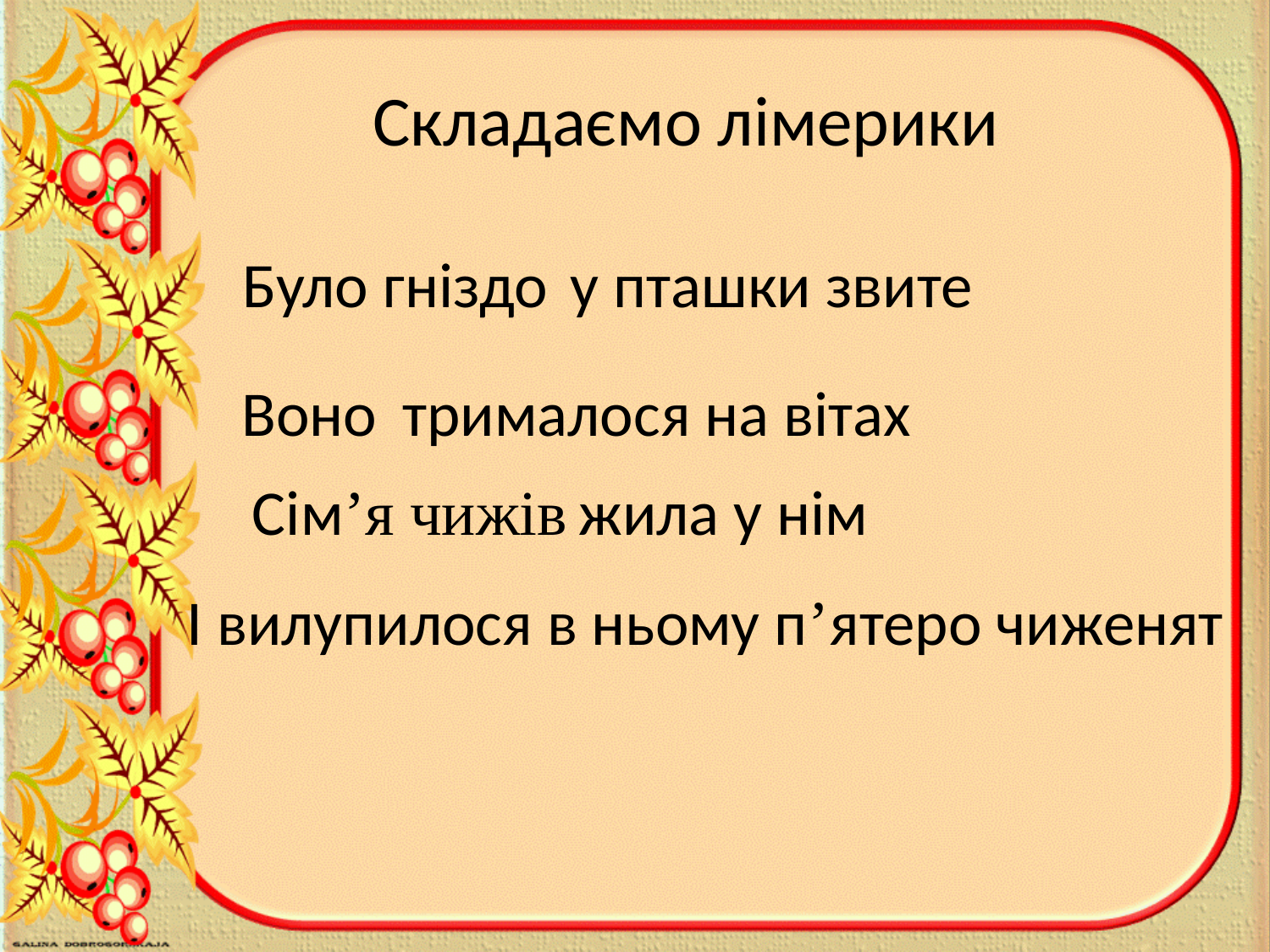

Складаємо лімерики
Було гніздо
у пташки звите
трималося на вітах
Воно
Сім’я чижів
жила у нім
І вилупилося в ньому п’ятеро чиженят